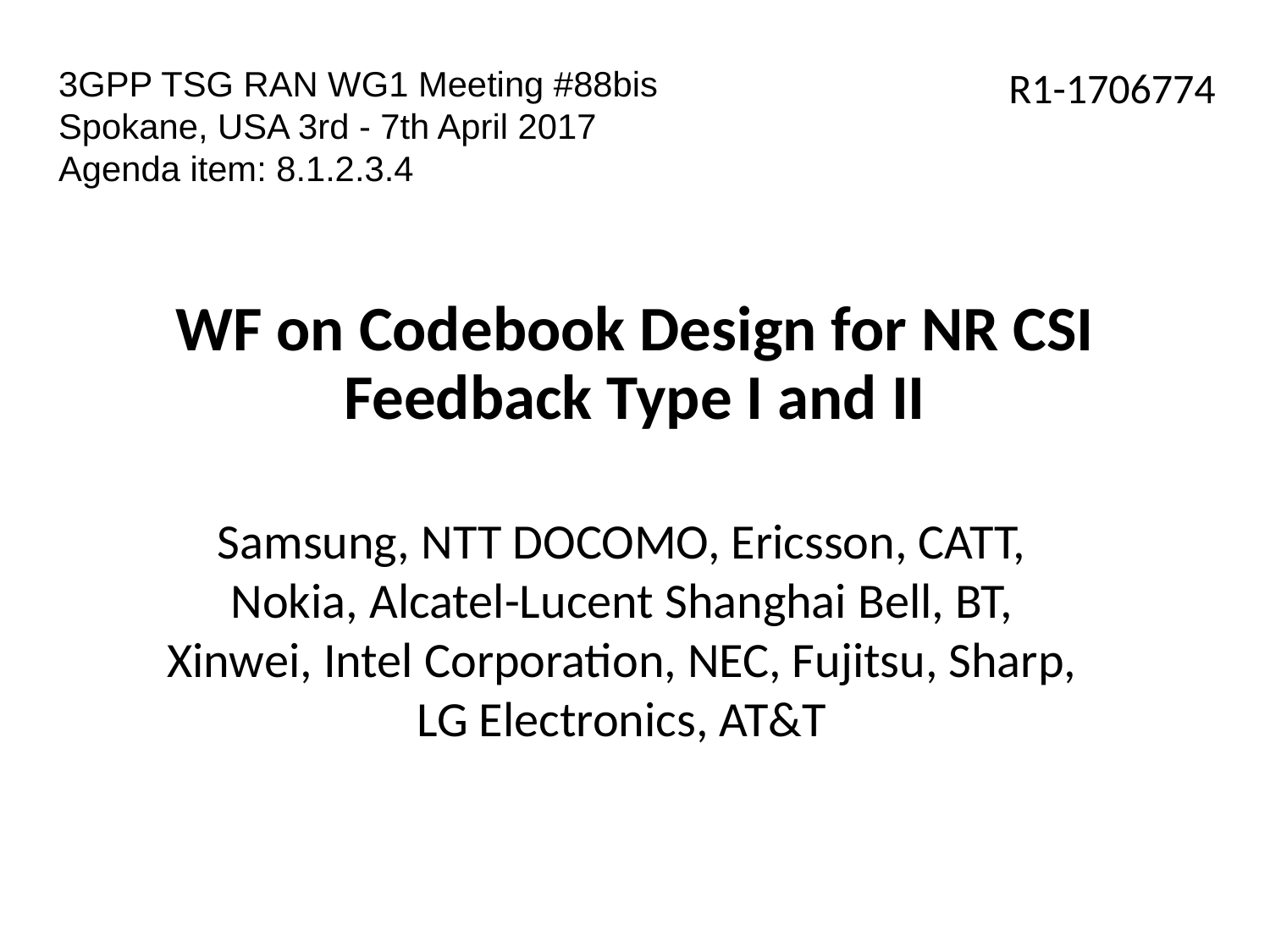

3GPP TSG RAN WG1 Meeting #88bis
Spokane, USA 3rd - 7th April 2017
Agenda item: 8.1.2.3.4
R1-1706774
WF on Codebook Design for NR CSI Feedback Type I and II
Samsung, NTT DOCOMO, Ericsson, CATT, Nokia, Alcatel-Lucent Shanghai Bell, BT, Xinwei, Intel Corporation, NEC, Fujitsu, Sharp, LG Electronics, AT&T